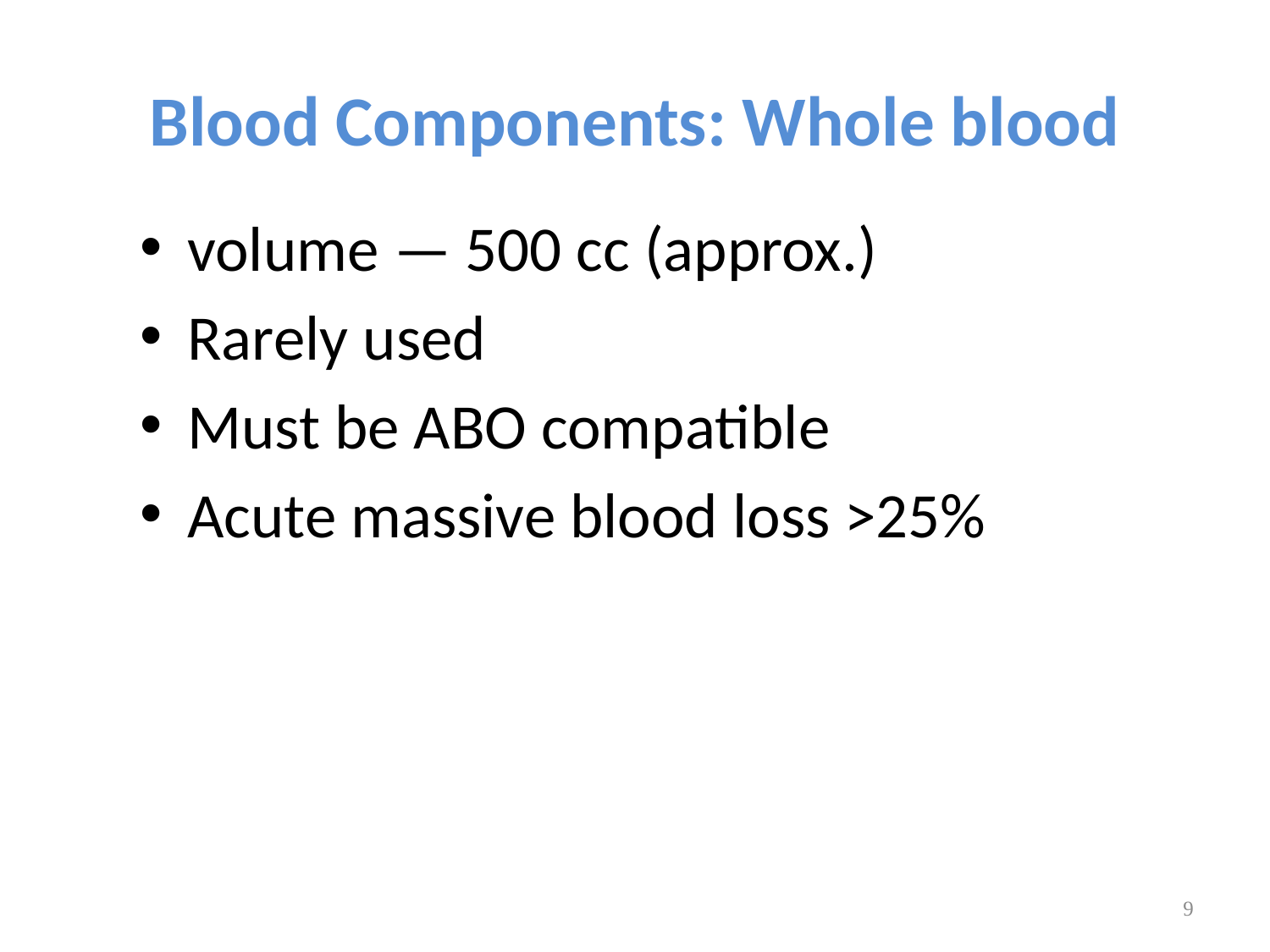

# Blood Components: Whole blood
volume — 500 cc (approx.)
Rarely used
Must be ABO compatible
Acute massive blood loss >25%
9